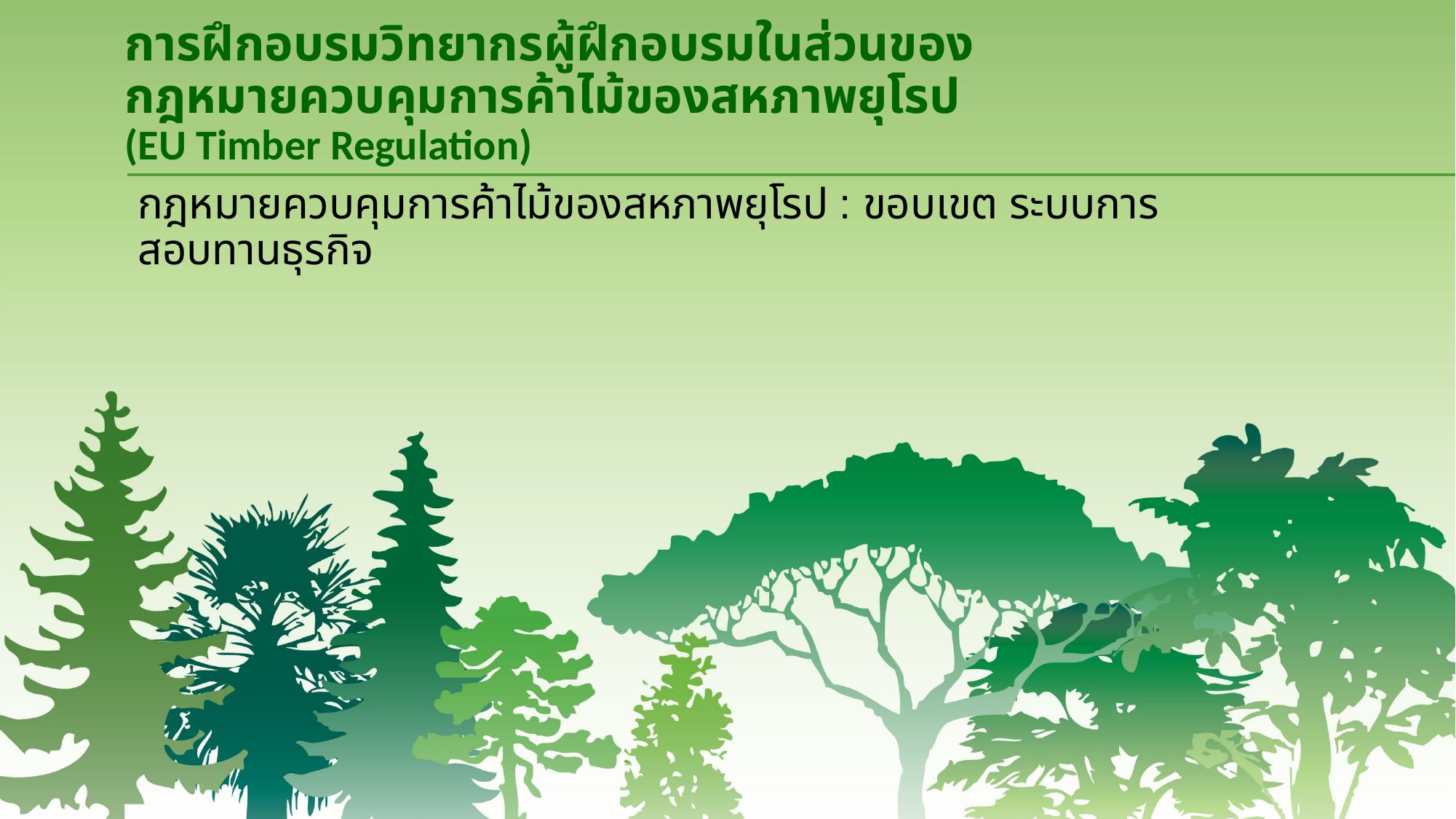

# การฝึกอบรมวิทยากรผู้ฝึกอบรมในส่วนของ กฎหมายควบคุมการค้าไม้ของสหภาพยุโรป (EU Timber Regulation)
กฎหมายควบคุมการค้าไม้ของสหภาพยุโรป : ขอบเขต ระบบการสอบทานธุรกิจ
2